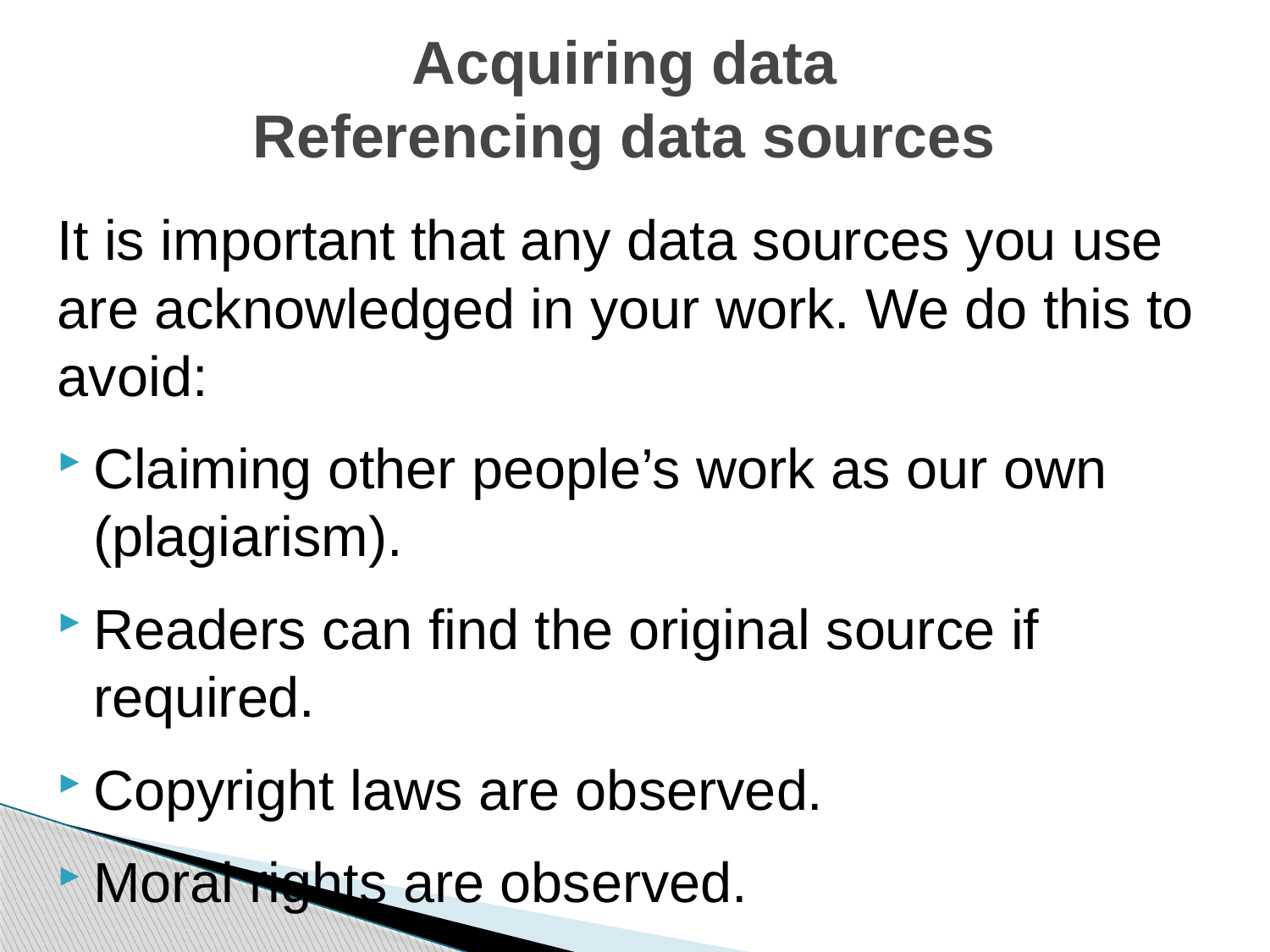

# Acquiring data Referencing data sources
It is important that any data sources you use are acknowledged in your work. We do this to avoid:
Claiming other people’s work as our own (plagiarism).
Readers can find the original source if required.
Copyright laws are observed.
Moral rights are observed.